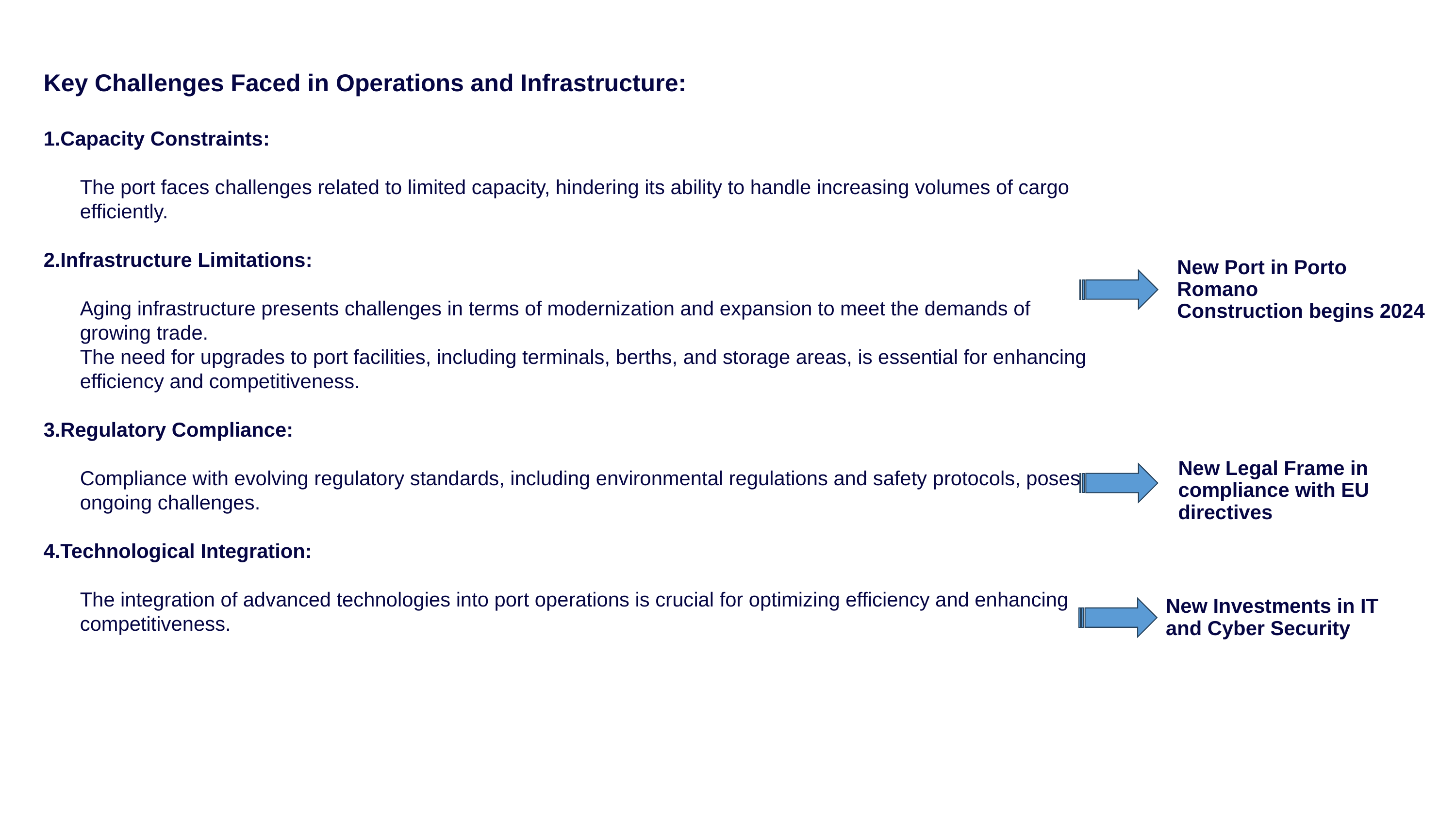

Key Challenges Faced in Operations and Infrastructure:

Capacity Constraints:

The port faces challenges related to limited capacity, hindering its ability to handle increasing volumes of cargo efficiently.

Infrastructure Limitations:

Aging infrastructure presents challenges in terms of modernization and expansion to meet the demands of growing trade.
The need for upgrades to port facilities, including terminals, berths, and storage areas, is essential for enhancing efficiency and competitiveness.

Regulatory Compliance:

Compliance with evolving regulatory standards, including environmental regulations and safety protocols, poses ongoing challenges.

Technological Integration:

The integration of advanced technologies into port operations is crucial for optimizing efficiency and enhancing competitiveness.
# New Port in Porto Romano Construction begins 2024

New Legal Frame in compliance with EU directives

New Investments in IT and Cyber Security